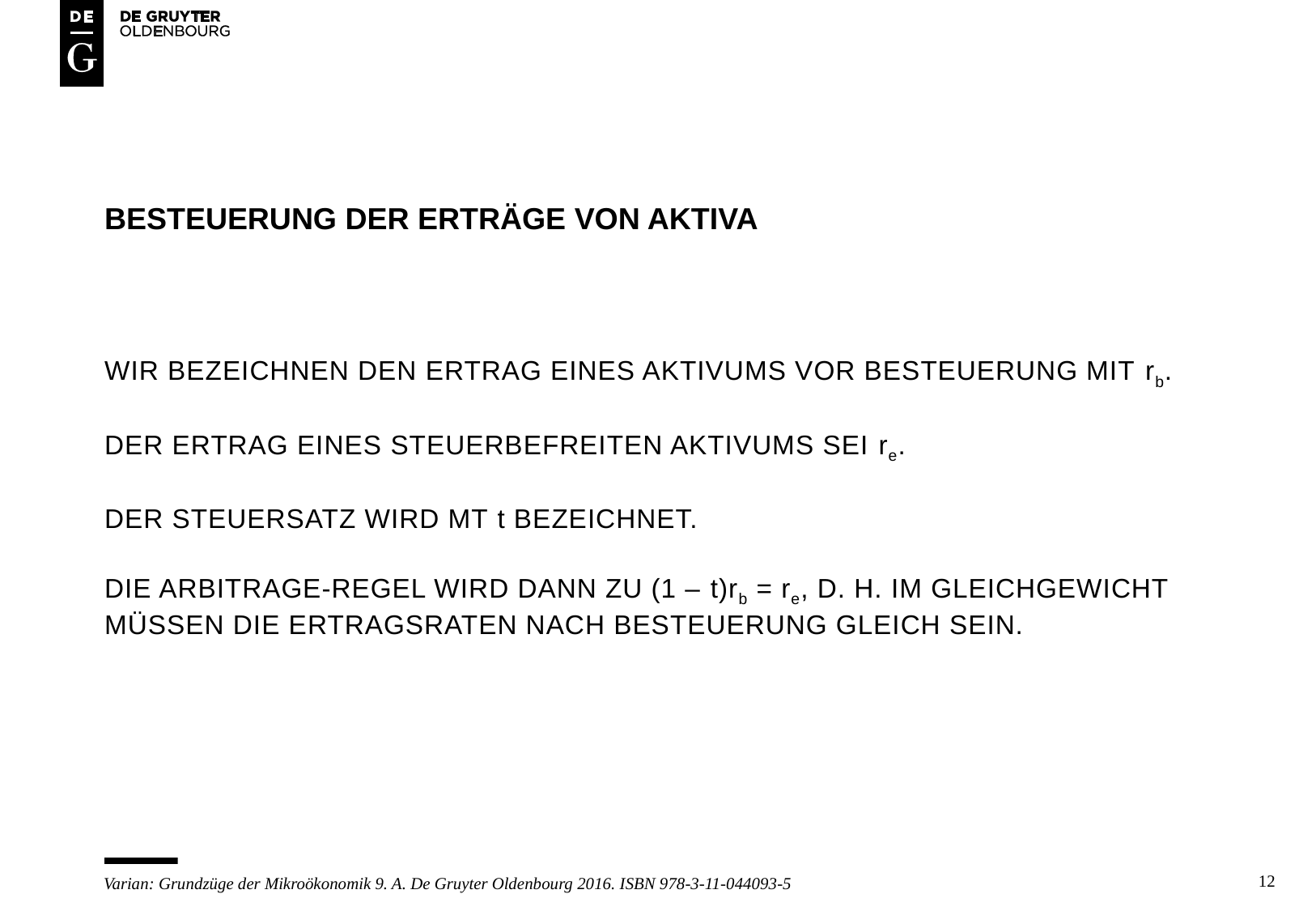

# Besteuerung der erträge von aktiva

Wir bezeichnen den ertrag eines aktivums vor besteuerung mit rb.
Der ertrag eines steuerbefreiten aktivums sei re.
Der steuersatz wird mt t bezeichnet.
Die arbitrage-regel wird dann zu (1 – t)rb = re, d. h. im Gleichgewicht müssen die ertragsraten nach besteuerung gleich sein.
12
Varian: Grundzüge der Mikroökonomik 9. A. De Gruyter Oldenbourg 2016. ISBN 978-3-11-044093-5